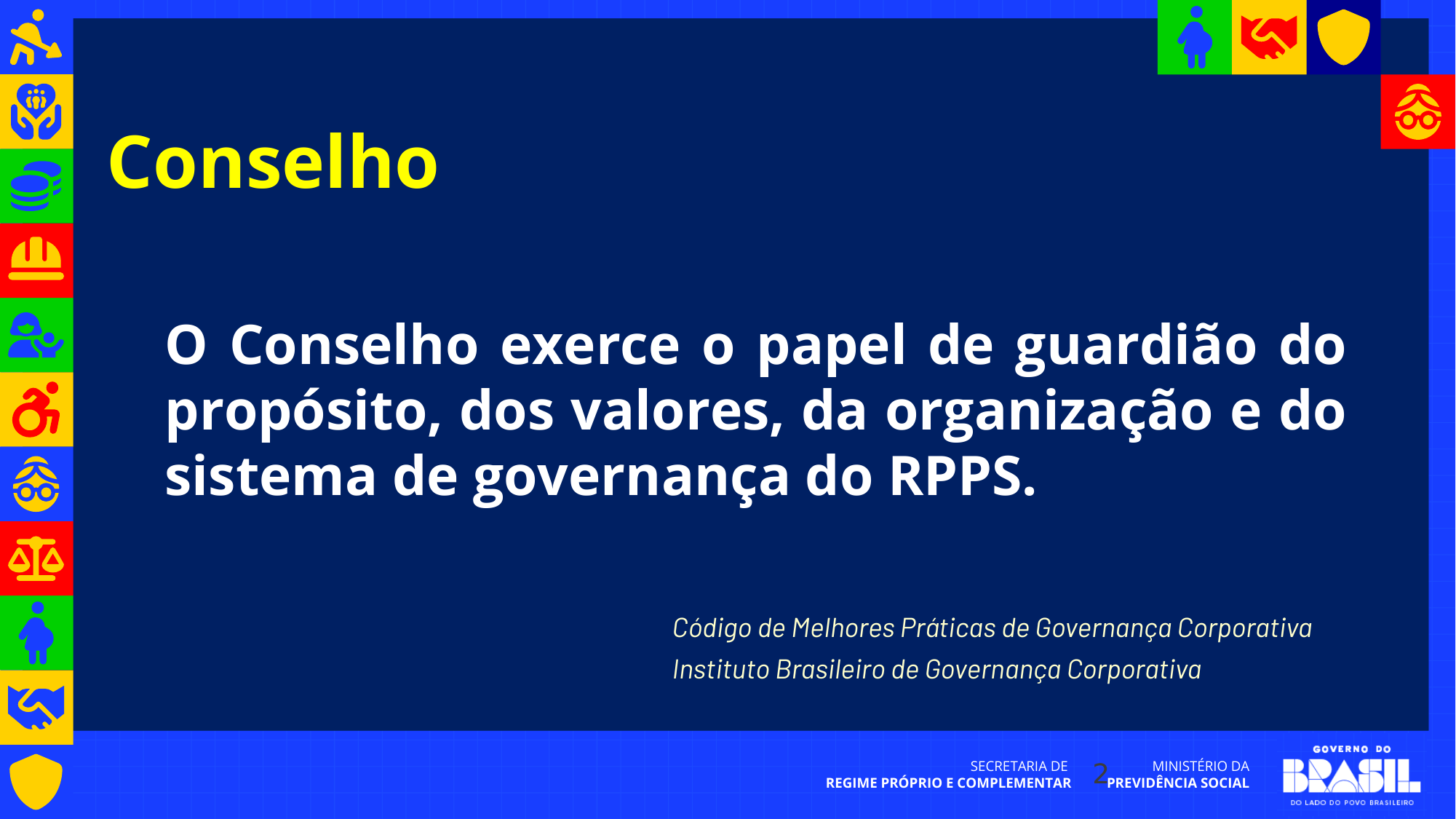

Conselho
O Conselho exerce o papel de guardião do propósito, dos valores, da organização e do sistema de governança do RPPS.
Código de Melhores Práticas de Governança Corporativa
Instituto Brasileiro de Governança Corporativa
2